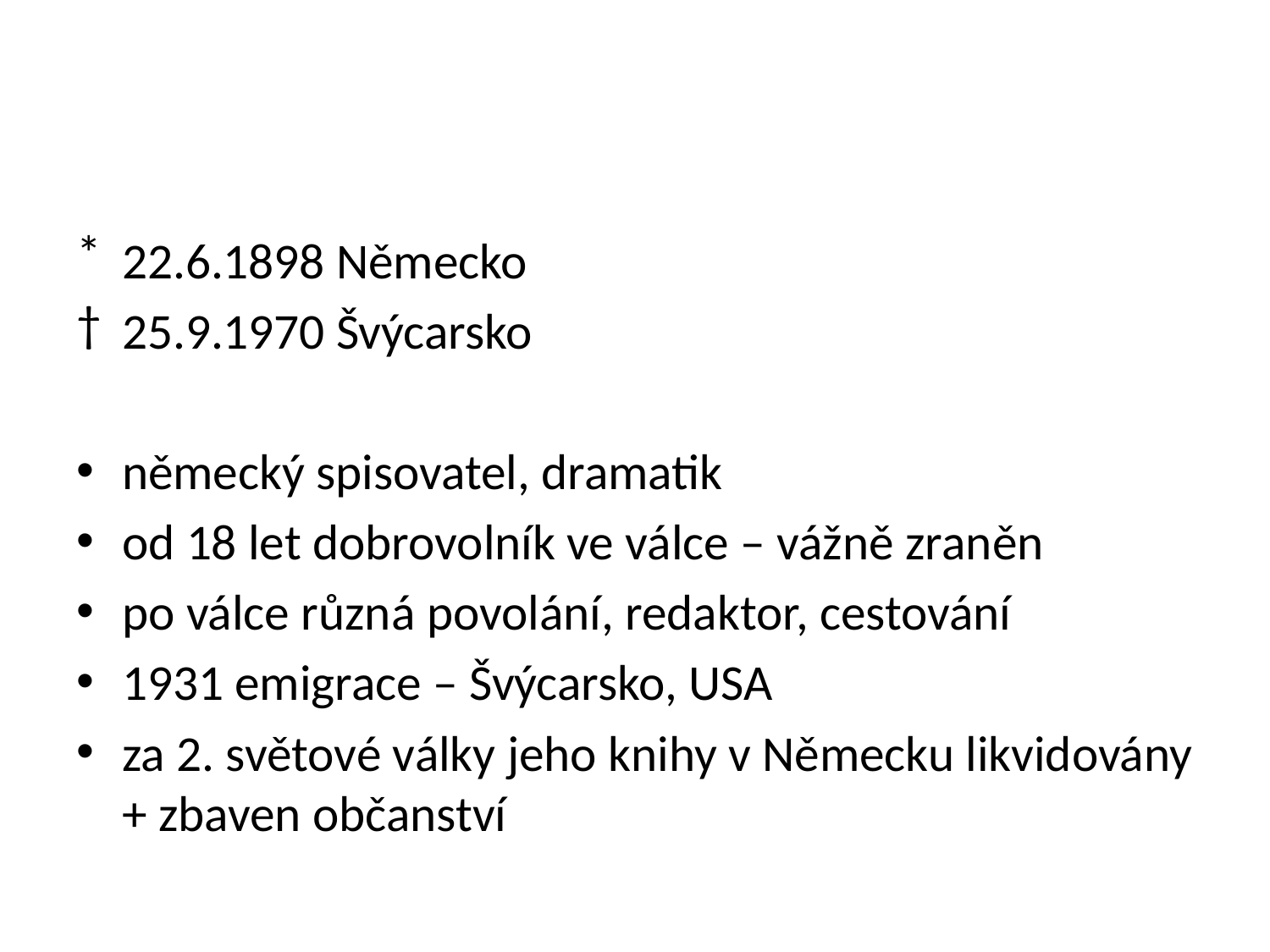

22.6.1898 Německo
25.9.1970 Švýcarsko

německý spisovatel, dramatik
od 18 let dobrovolník ve válce – vážně zraněn
po válce různá povolání, redaktor, cestování
1931 emigrace – Švýcarsko, USA
za 2. světové války jeho knihy v Německu likvidovány + zbaven občanství